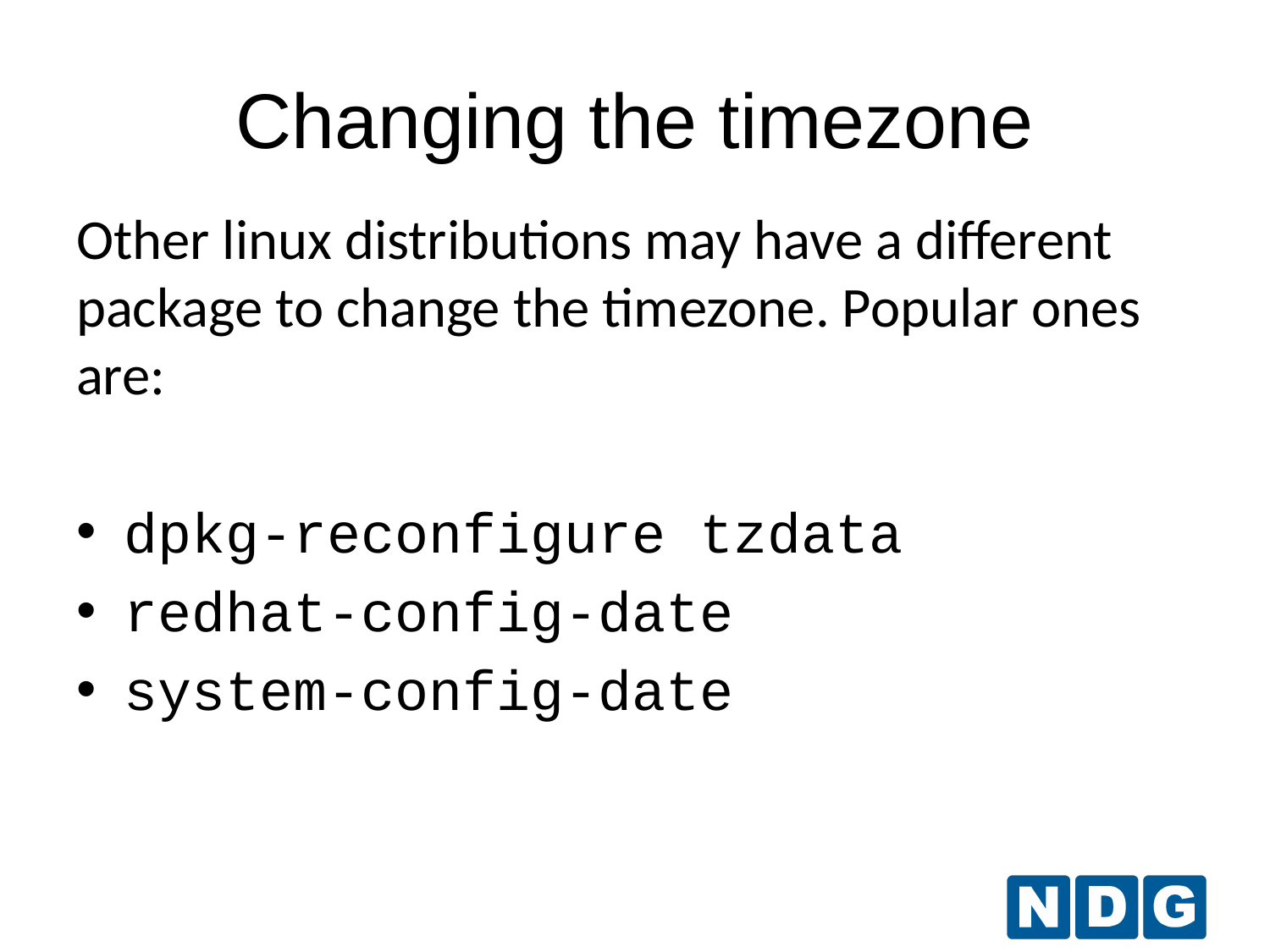

Changing the timezone
Other linux distributions may have a different package to change the timezone. Popular ones are:

dpkg-reconfigure tzdata
redhat-config-date
system-config-date